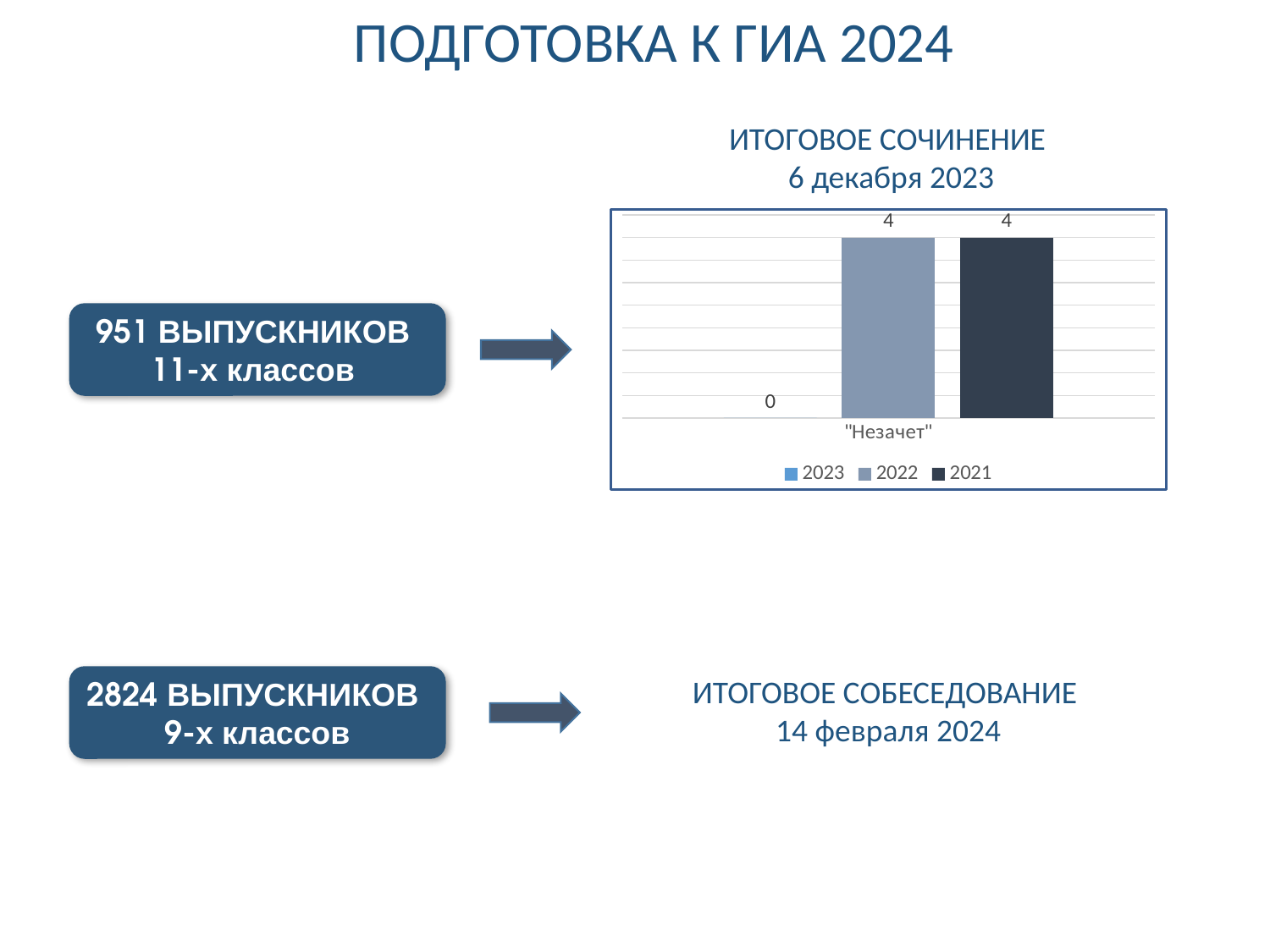

ПОДГОТОВКА К ГИА 2024
ИТОГОВОЕ СОЧИНЕНИЕ
6 декабря 2023

### Chart

| Category | 2023 | 2022 | 2021 |
|---|---|---|---|
| "Незачет" | 0.0 | 4.0 | 4.0 |
951 ВЫПУСКНИКОВ
11-х классов

2824 ВЫПУСКНИКОВ
9-х классов
ИТОГОВОЕ СОБЕСЕДОВАНИЕ
14 февраля 2024